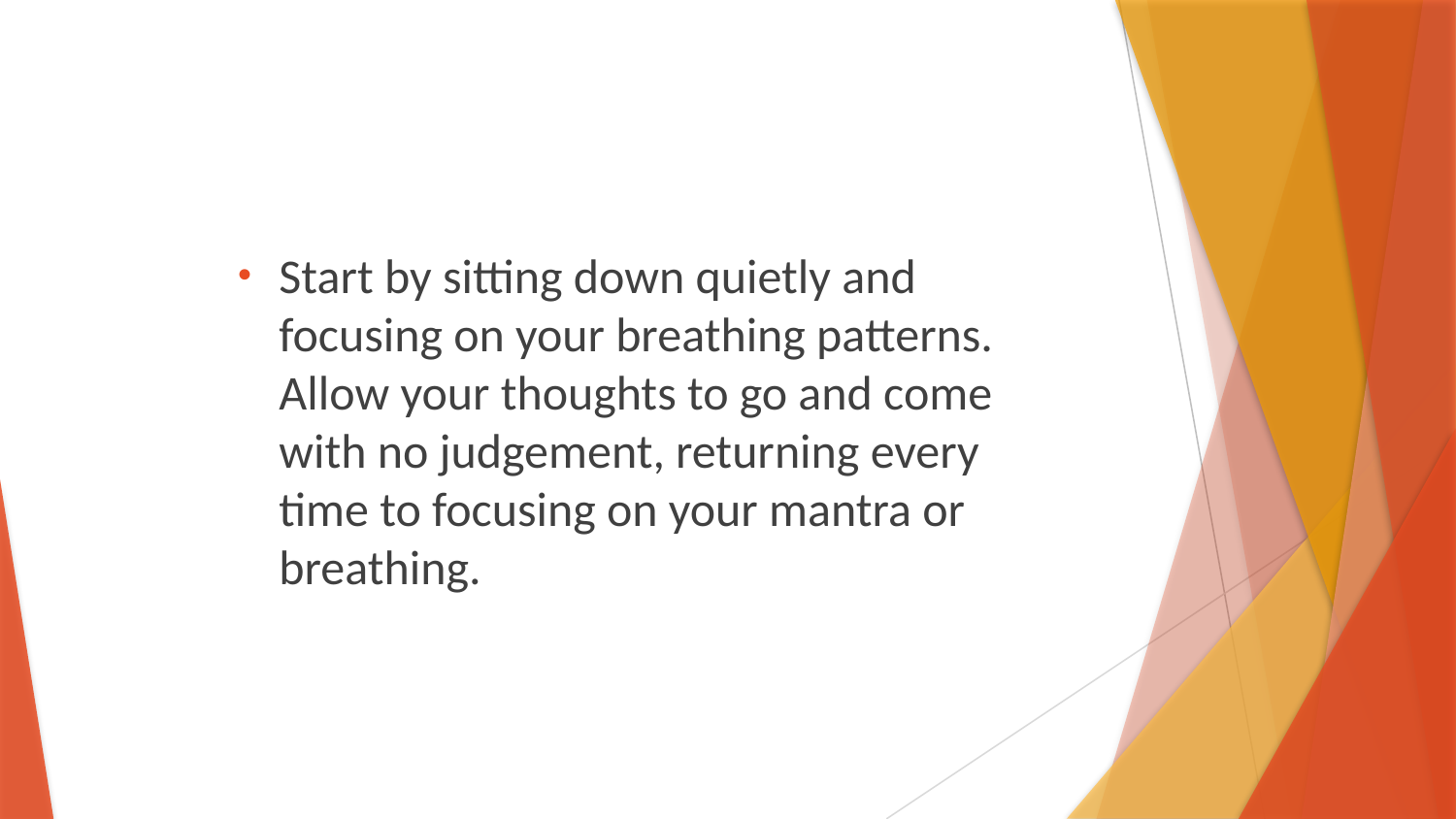

Start by sitting down quietly and focusing on your breathing patterns. Allow your thoughts to go and come with no judgement, returning every time to focusing on your mantra or breathing.